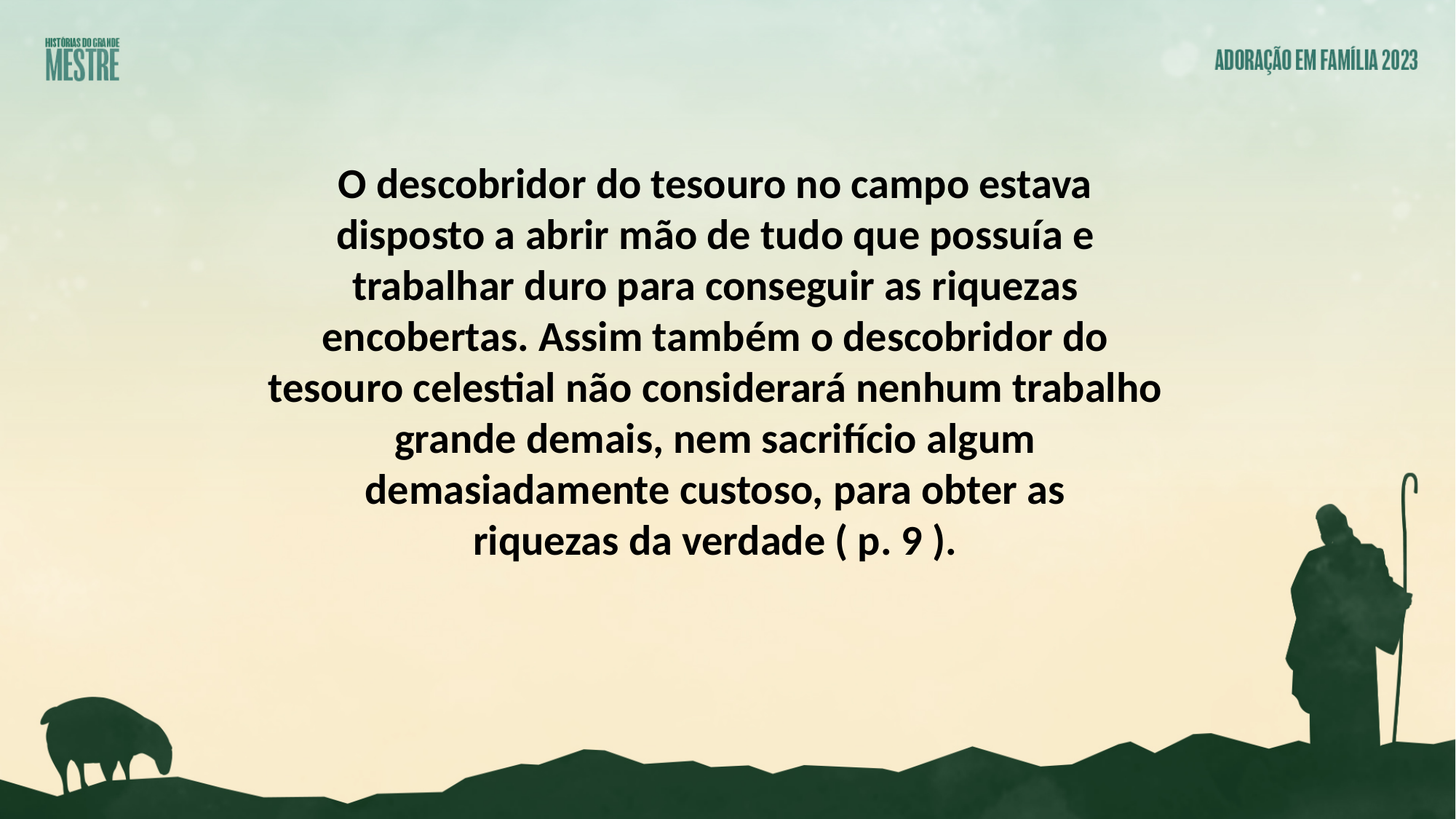

O descobridor do tesouro no campo estava disposto a abrir mão de tudo que possuía e trabalhar duro para conseguir as riquezas encobertas. Assim também o descobridor do tesouro celestial não considerará nenhum trabalho grande demais, nem sacrifício algum demasiadamente custoso, para obter as
riquezas da verdade ( p. 9 ).